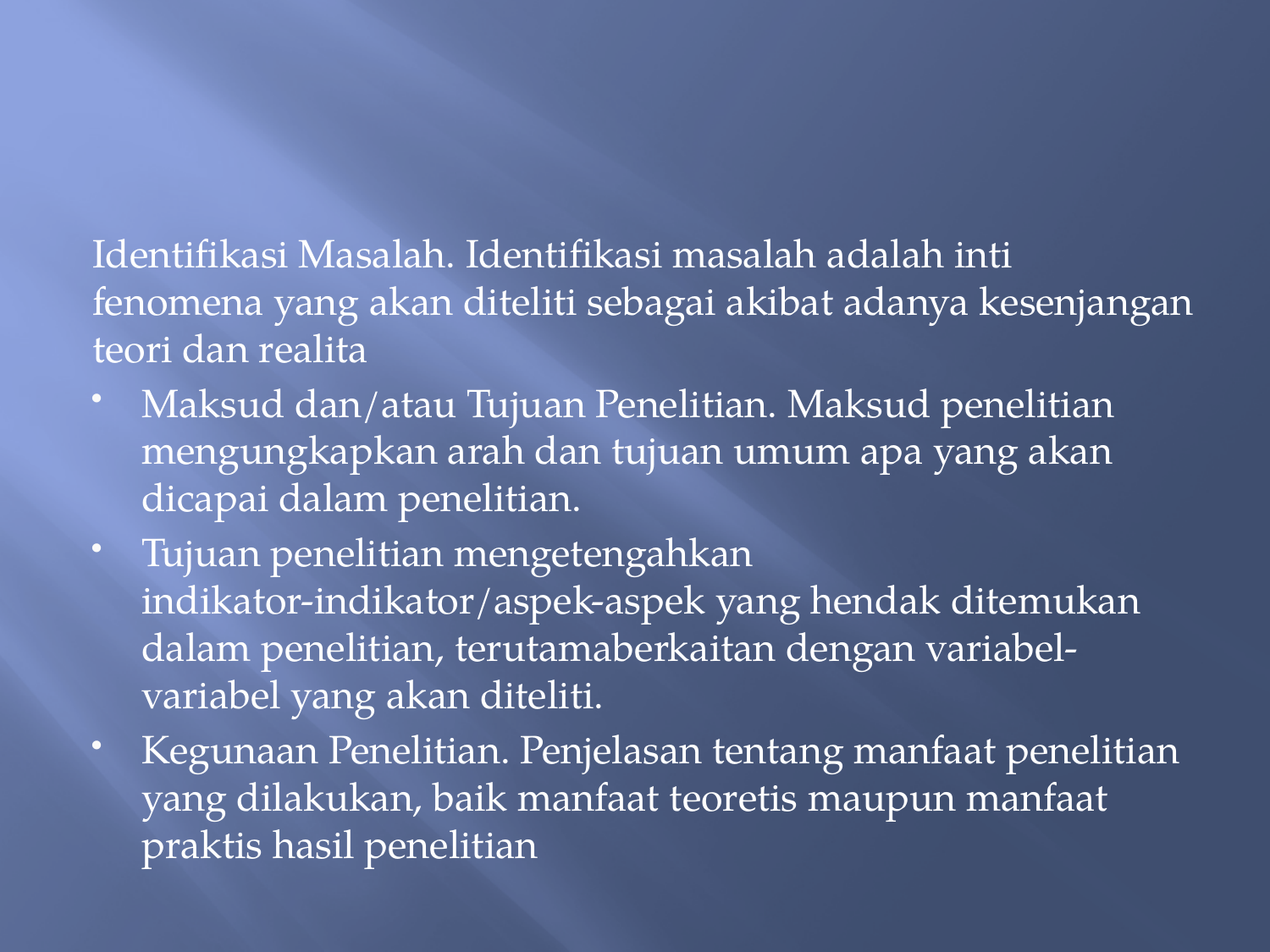

#
Identifikasi Masalah. Identifikasi masalah adalah inti fenomena yang akan diteliti sebagai akibat adanya kesenjangan teori dan realita
Maksud dan/atau Tujuan Penelitian. Maksud penelitian mengungkapkan arah dan tujuan umum apa yang akan dicapai dalam penelitian.
Tujuan penelitian mengetengahkan indikator-indikator/aspek-aspek yang hendak ditemukan dalam penelitian, terutamaberkaitan dengan variabel-variabel yang akan diteliti.
Kegunaan Penelitian. Penjelasan tentang manfaat penelitian yang dilakukan, baik manfaat teoretis maupun manfaat praktis hasil penelitian